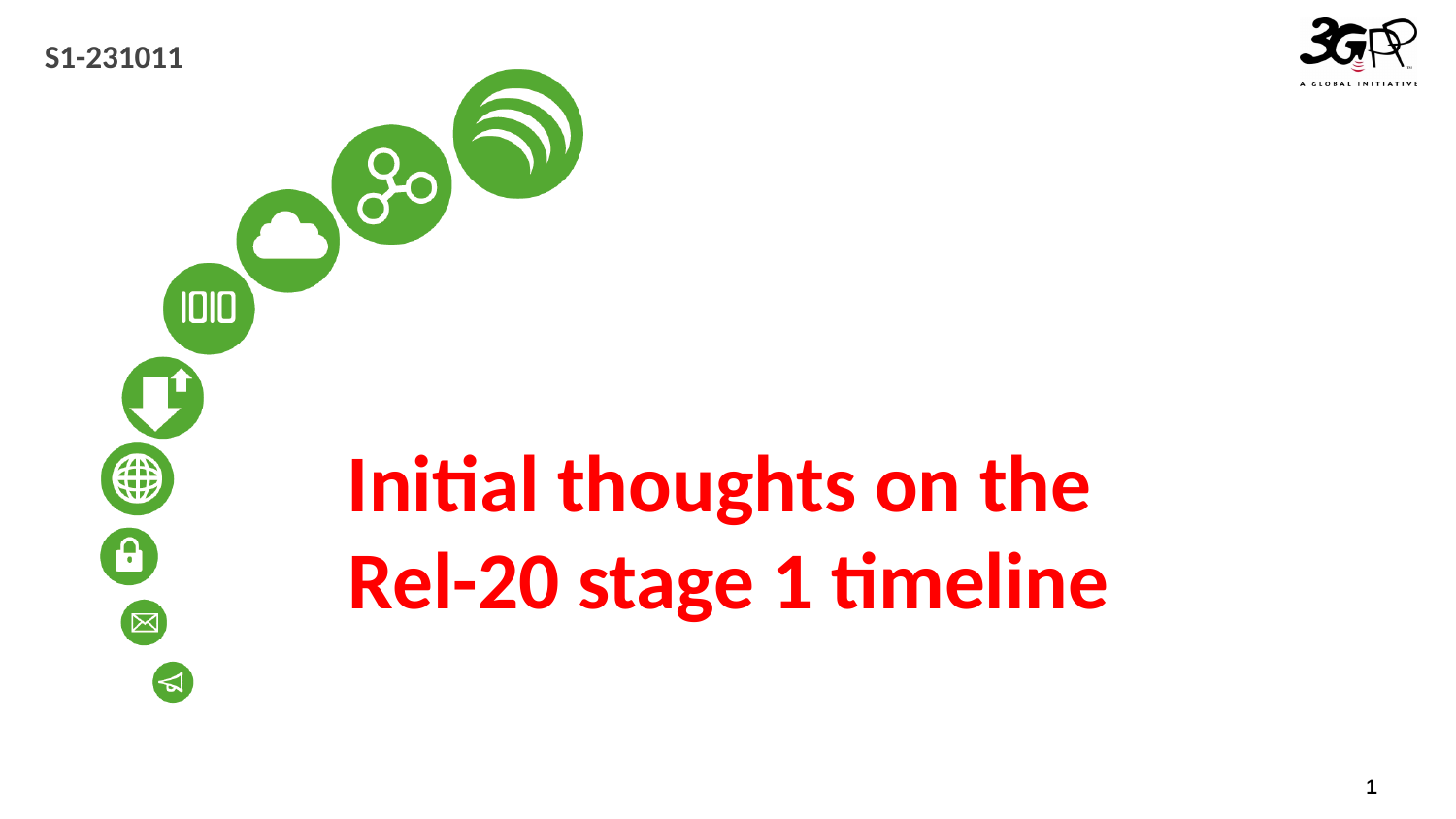

S1-231011
Initial thoughts on the
Rel-20 stage 1 timeline